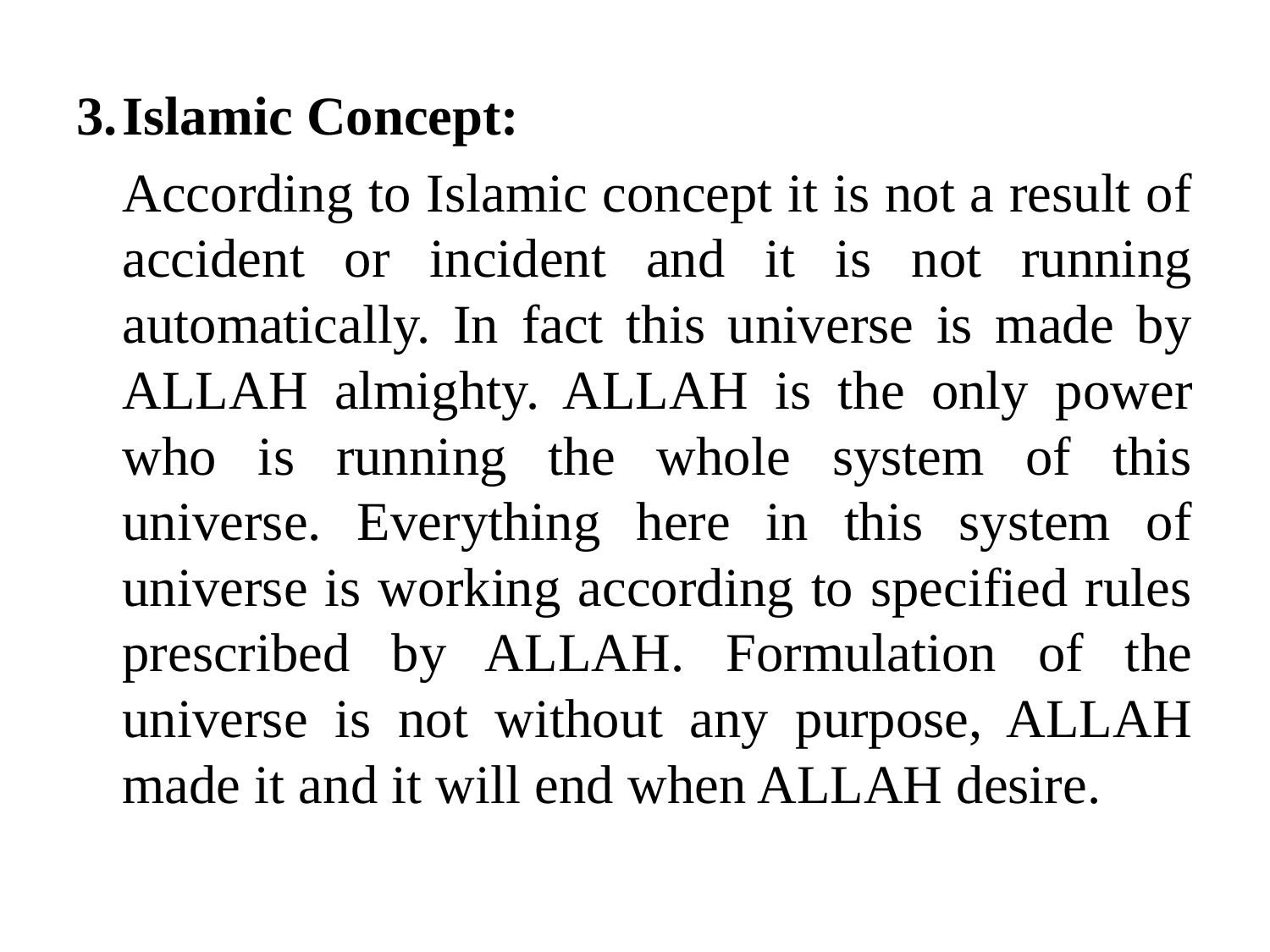

3.	Islamic Concept:
	According to Islamic concept it is not a result of accident or incident and it is not running automatically. In fact this universe is made by ALLAH almighty. ALLAH is the only power who is running the whole system of this universe. Everything here in this system of universe is working according to specified rules prescribed by ALLAH. Formulation of the universe is not without any purpose, ALLAH made it and it will end when ALLAH desire.